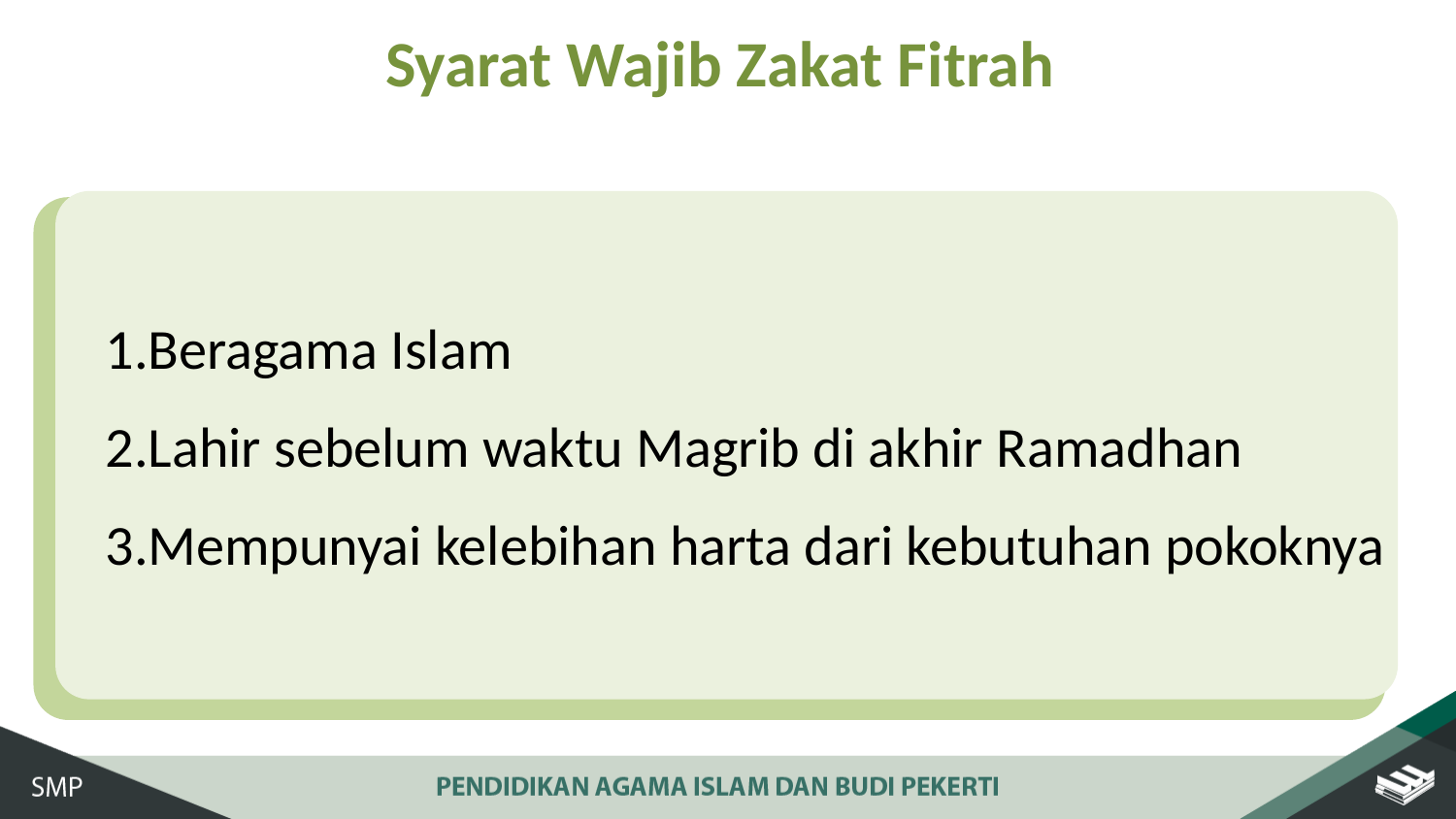

Syarat Wajib Zakat Fitrah
Beragama Islam
Lahir sebelum waktu Magrib di akhir Ramadhan
Mempunyai kelebihan harta dari kebutuhan pokoknya